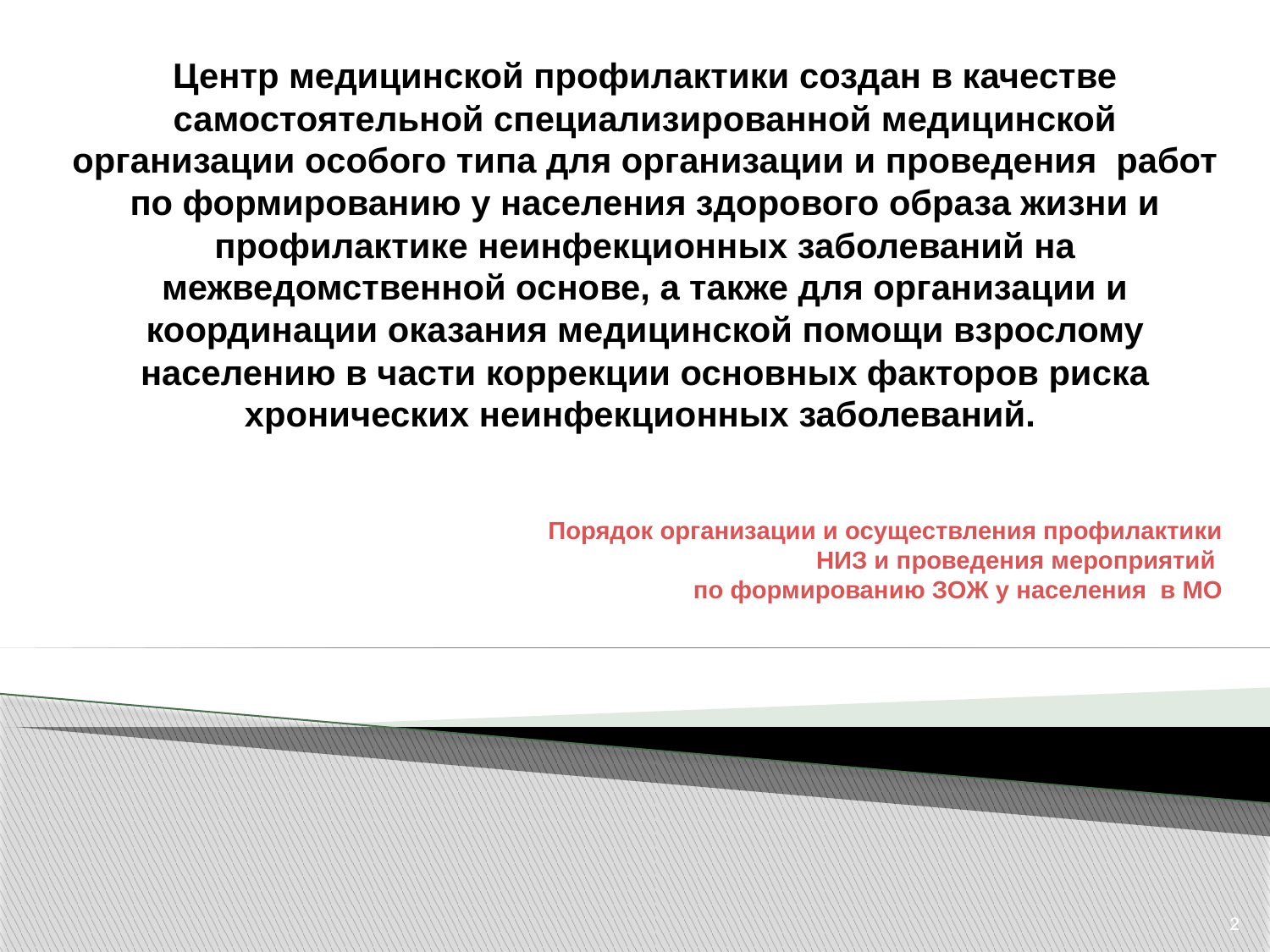

Центр медицинской профилактики создан в качестве самостоятельной специализированной медицинской организации особого типа для организации и проведения  работ по формированию у населения здорового образа жизни и профилактике неинфекционных заболеваний на межведомственной основе, а также для организации и координации оказания медицинской помощи взрослому населению в части коррекции основных факторов риска хронических неинфекционных заболеваний.

Порядок организации и осуществления профилактики
 НИЗ и проведения мероприятий
по формированию ЗОЖ у населения  в МО

2
2